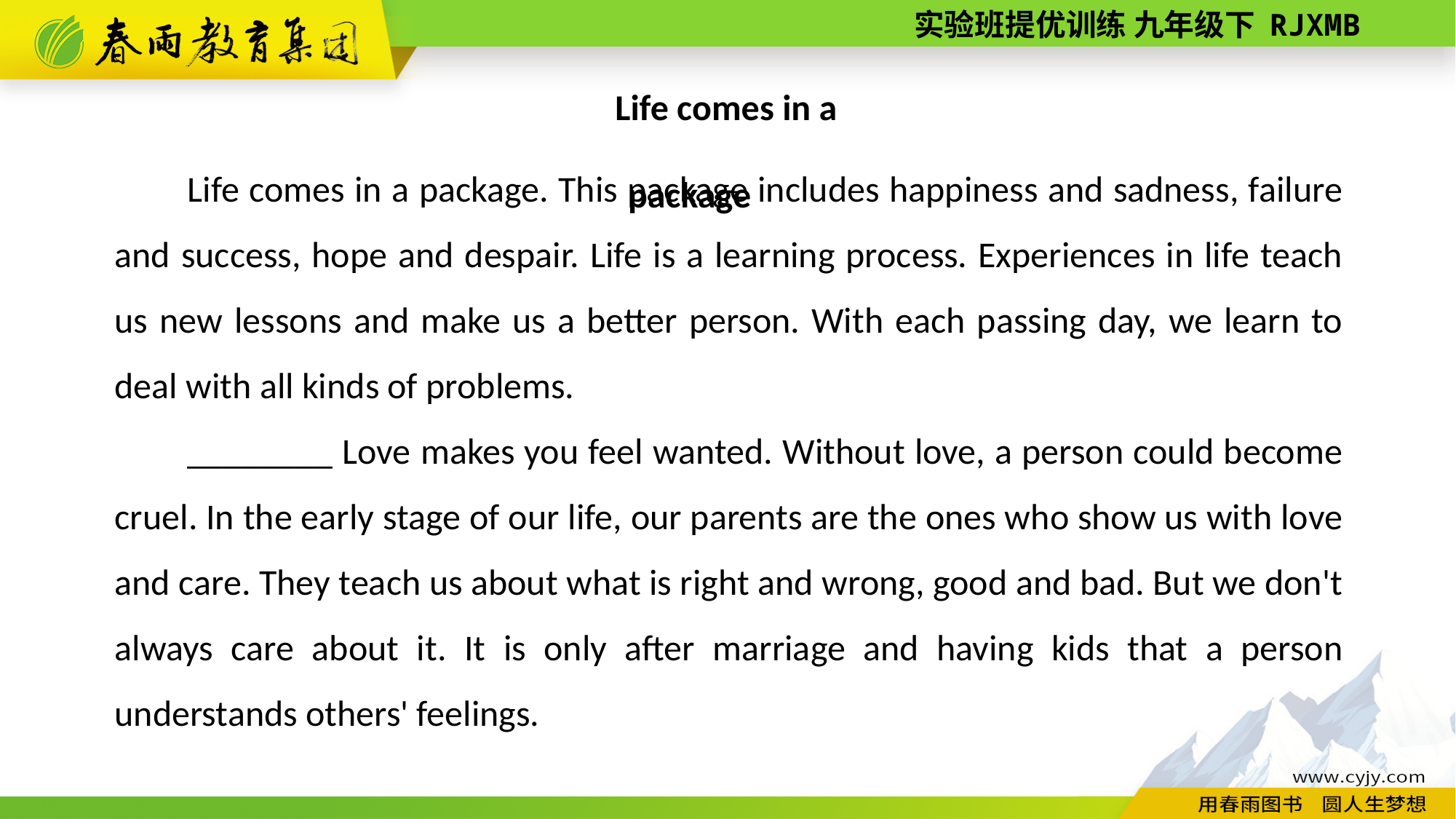

Life comes in a package
Life comes in a package. This package includes happiness and sadness, failure and success, hope and despair. Life is a learning process. Experiences in life teach us new lessons and make us a better person. With each passing day, we learn to deal with all kinds of problems.
________ Love makes you feel wanted. Without love, a person could become cruel. In the early stage of our life, our parents are the ones who show us with love and care. They teach us about what is right and wrong, good and bad. But we don't always care about it. It is only after marriage and having kids that a person understands others' feelings.